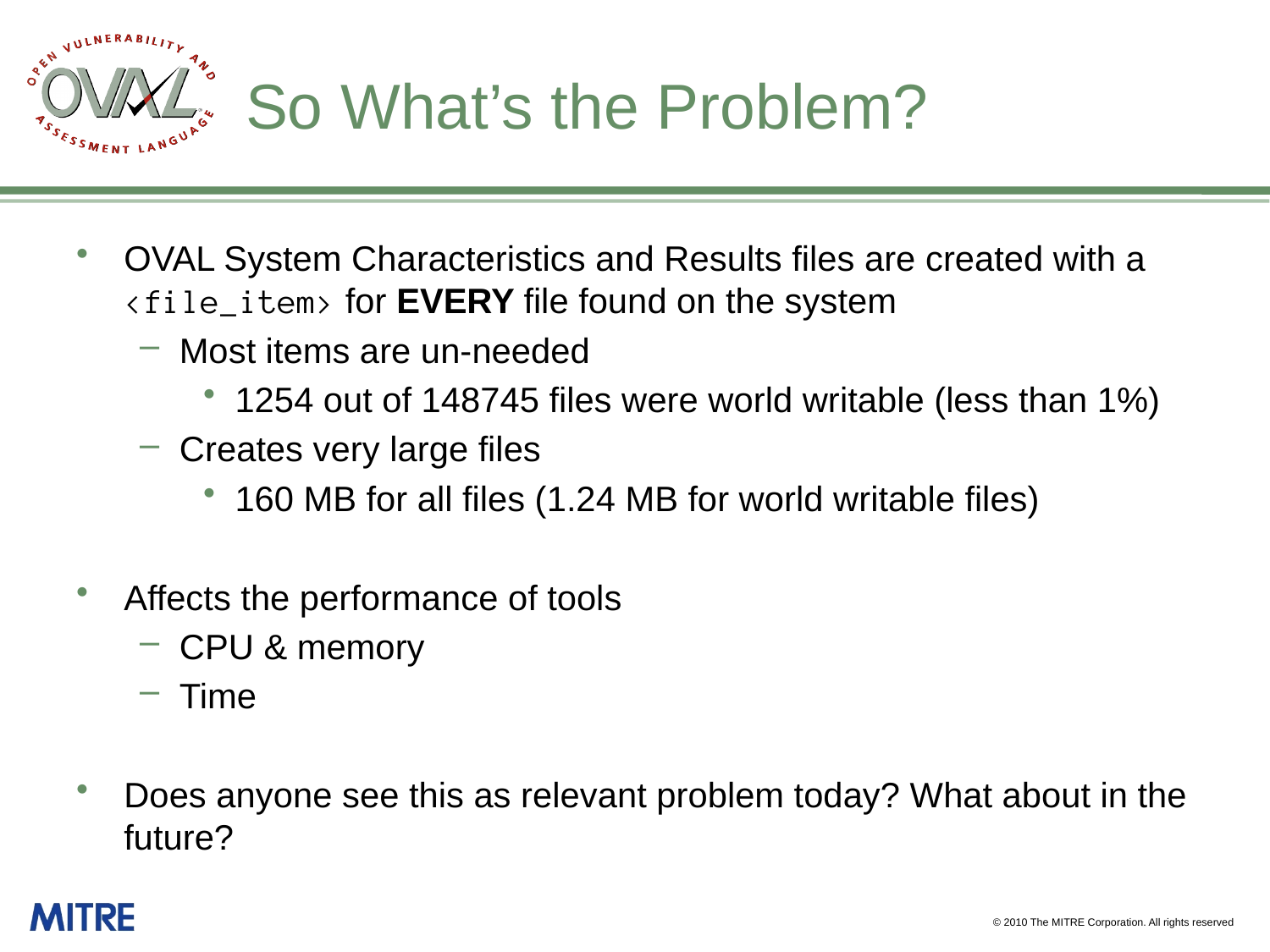

# So What’s the Problem?
OVAL System Characteristics and Results files are created with a <file_item> for EVERY file found on the system
Most items are un-needed
1254 out of 148745 files were world writable (less than 1%)
Creates very large files
160 MB for all files (1.24 MB for world writable files)

Affects the performance of tools
CPU & memory
Time

Does anyone see this as relevant problem today? What about in the future?